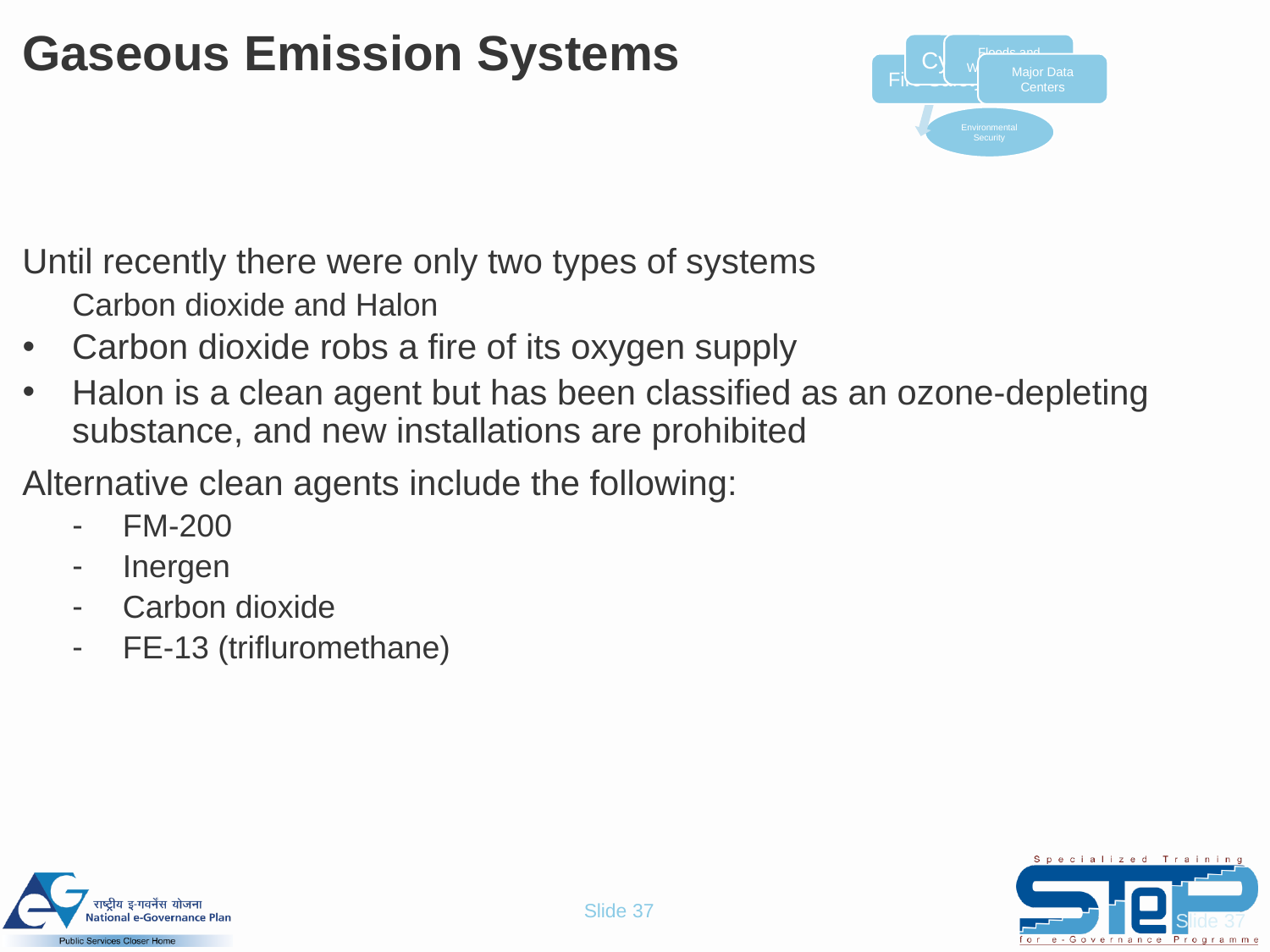

# Gaseous Emission Systems
Environmental Security
Fire Safety
Cyclones
Until recently there were only two types of systems
Carbon dioxide and Halon
Carbon dioxide robs a fire of its oxygen supply
Halon is a clean agent but has been classified as an ozone-depleting substance, and new installations are prohibited
Alternative clean agents include the following:
FM-200
Inergen
Carbon dioxide
FE-13 (trifluromethane)
 Slide 37